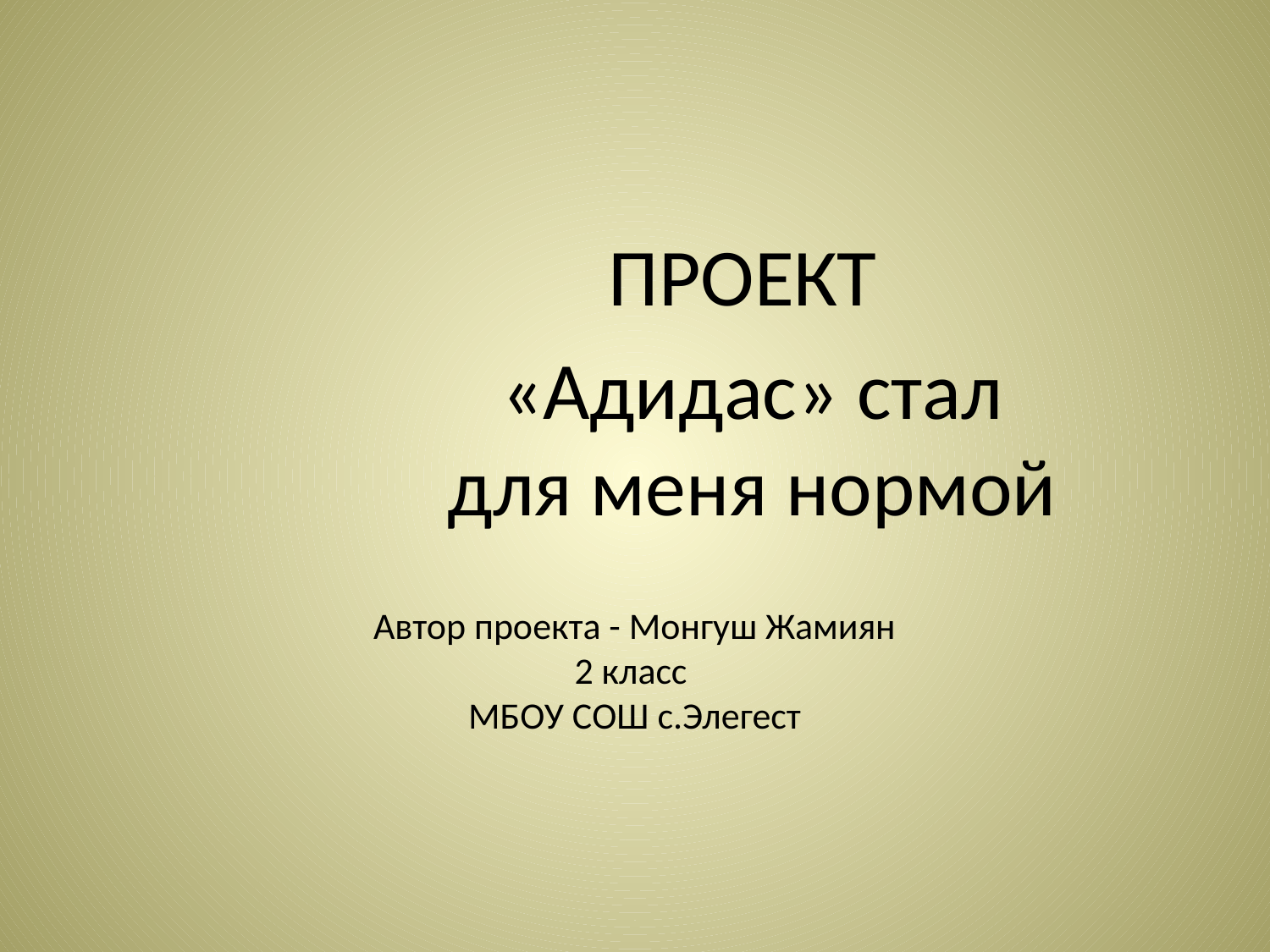

ПРОЕКТ
«Адидас» стал для меня нормой

# Автор проекта - Монгуш Жамиян 2 класс МБОУ СОШ с.Элегест